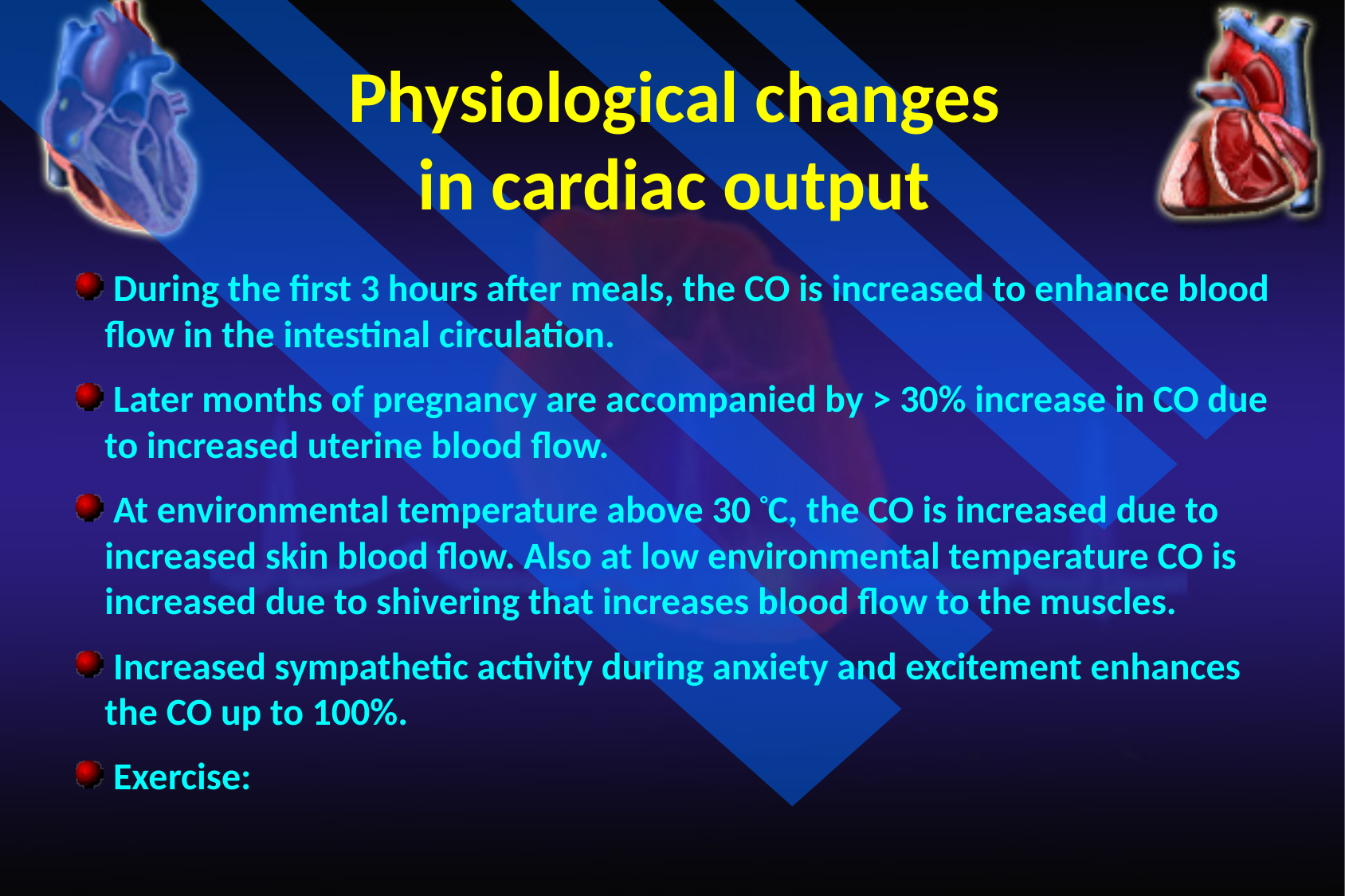

Physiological changes
in cardiac output
 During the first 3 hours after meals, the CO is increased to enhance blood flow in the intestinal circulation.
 Later months of pregnancy are accompanied by > 30% increase in CO due to increased uterine blood flow.
 At environmental temperature above 30 °C, the CO is increased due to increased skin blood flow. Also at low environmental temperature CO is increased due to shivering that increases blood flow to the muscles.
 Increased sympathetic activity during anxiety and excitement enhances the CO up to 100%.
 Exercise: